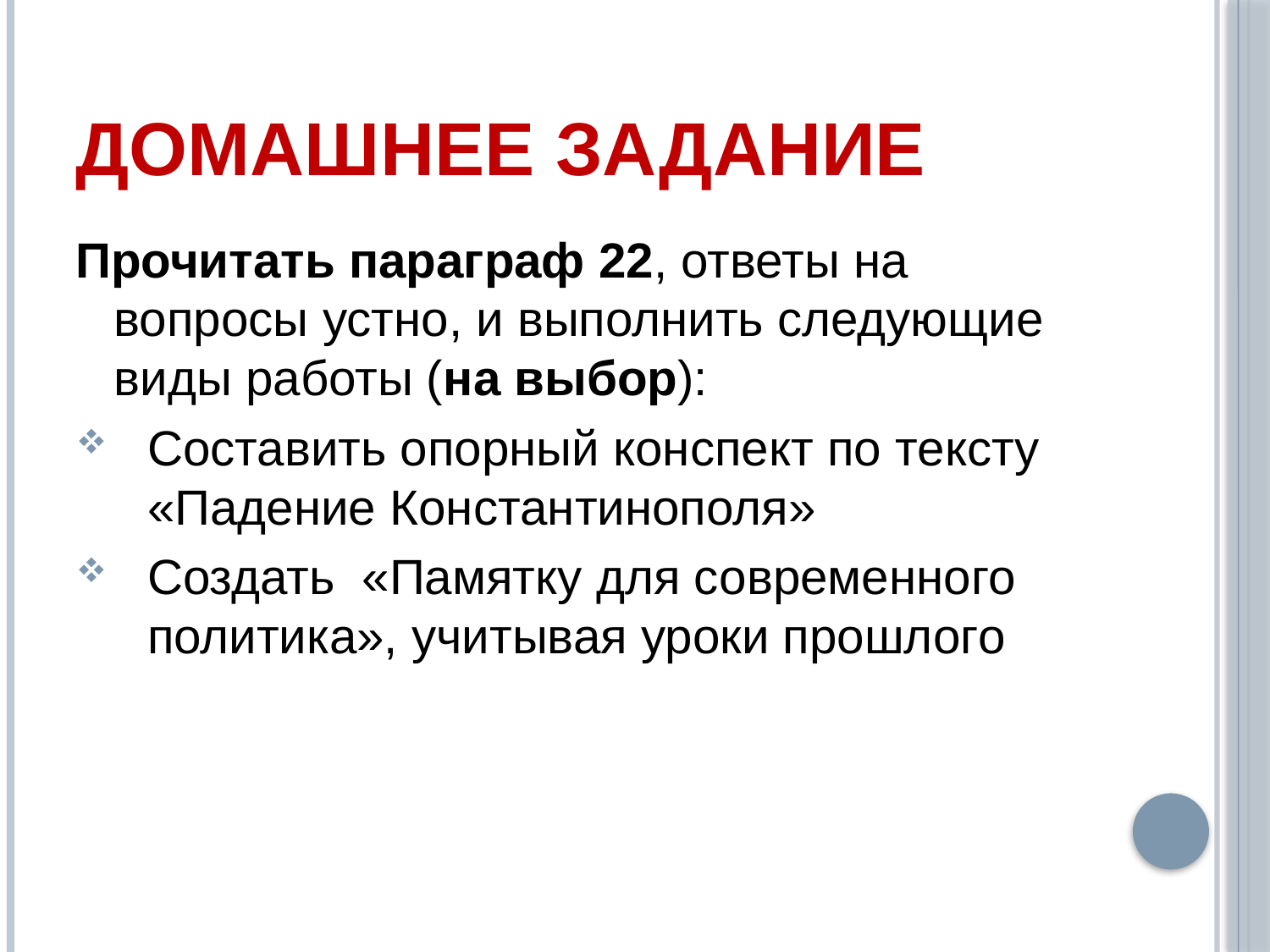

# Домашнее задание
Прочитать параграф 22, ответы на вопросы устно, и выполнить следующие виды работы (на выбор):
Составить опорный конспект по тексту «Падение Константинополя»
Создать  «Памятку для современного политика», учитывая уроки прошлого